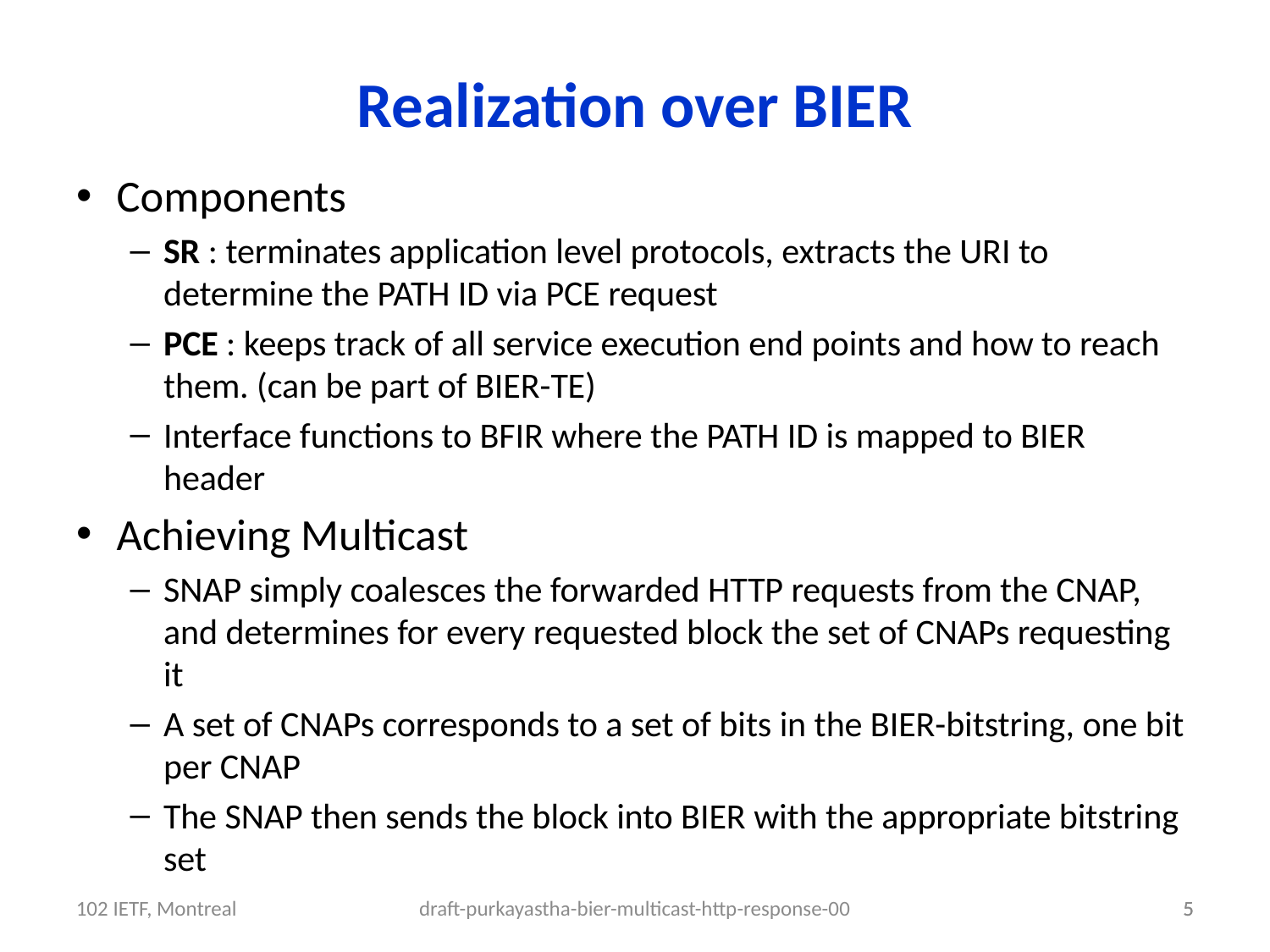

Realization over BIER
Components
SR : terminates application level protocols, extracts the URI to determine the PATH ID via PCE request
PCE : keeps track of all service execution end points and how to reach them. (can be part of BIER-TE)
Interface functions to BFIR where the PATH ID is mapped to BIER header
Achieving Multicast
SNAP simply coalesces the forwarded HTTP requests from the CNAP, and determines for every requested block the set of CNAPs requesting it
A set of CNAPs corresponds to a set of bits in the BIER-bitstring, one bit per CNAP
The SNAP then sends the block into BIER with the appropriate bitstring set
102 IETF, Montreal
draft-purkayastha-bier-multicast-http-response-00
5
5